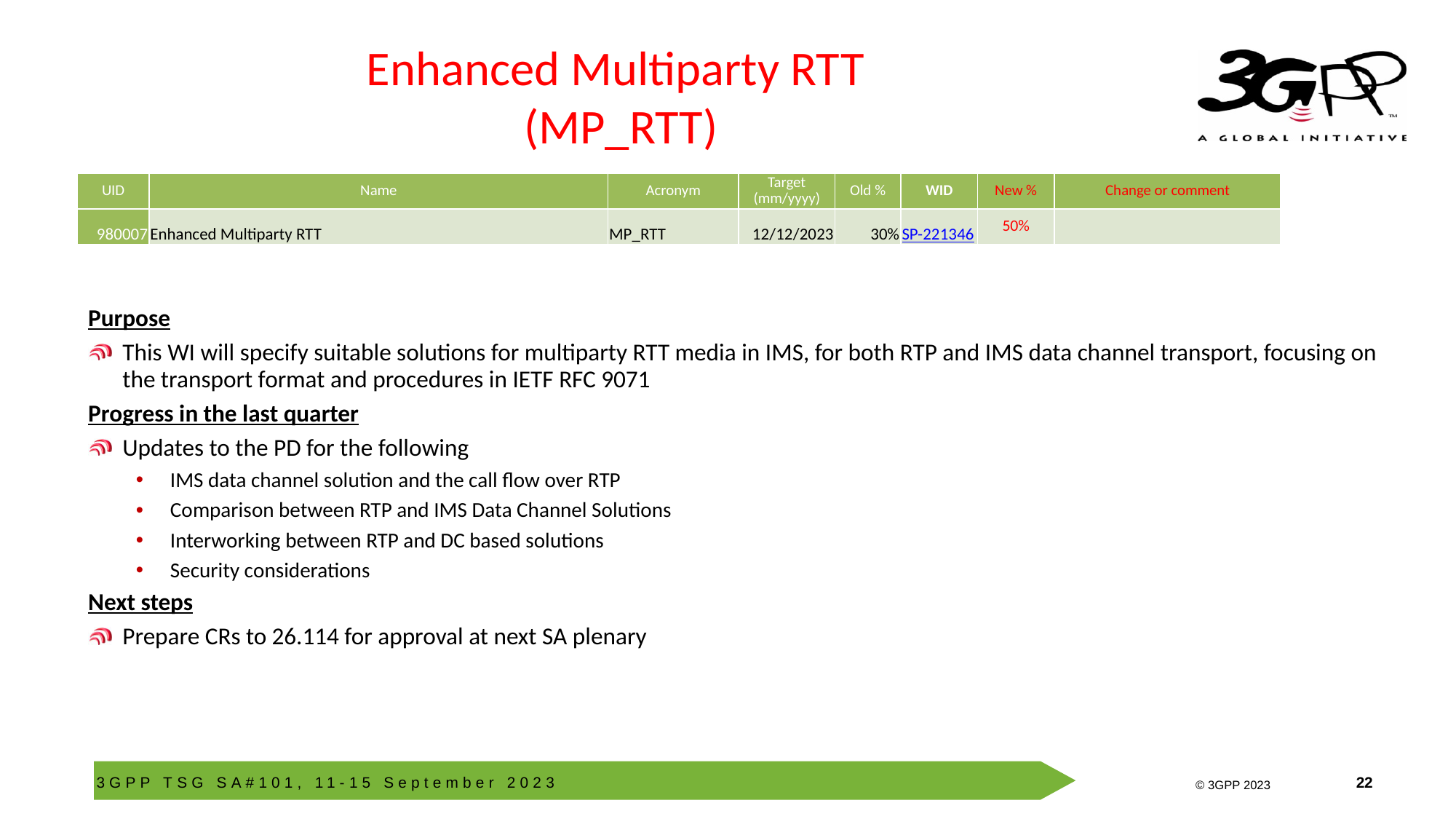

# Enhanced Multiparty RTT (MP_RTT)
| UID | Name | Acronym | Target (mm/yyyy) | Old % | WID | New % | Change or comment |
| --- | --- | --- | --- | --- | --- | --- | --- |
| 980007 | Enhanced Multiparty RTT | MP\_RTT | 12/12/2023 | 30% | SP-221346 | 50% |  |
Purpose
This WI will specify suitable solutions for multiparty RTT media in IMS, for both RTP and IMS data channel transport, focusing on the transport format and procedures in IETF RFC 9071
Progress in the last quarter
Updates to the PD for the following
IMS data channel solution and the call flow over RTP
Comparison between RTP and IMS Data Channel Solutions
Interworking between RTP and DC based solutions
Security considerations
Next steps
Prepare CRs to 26.114 for approval at next SA plenary